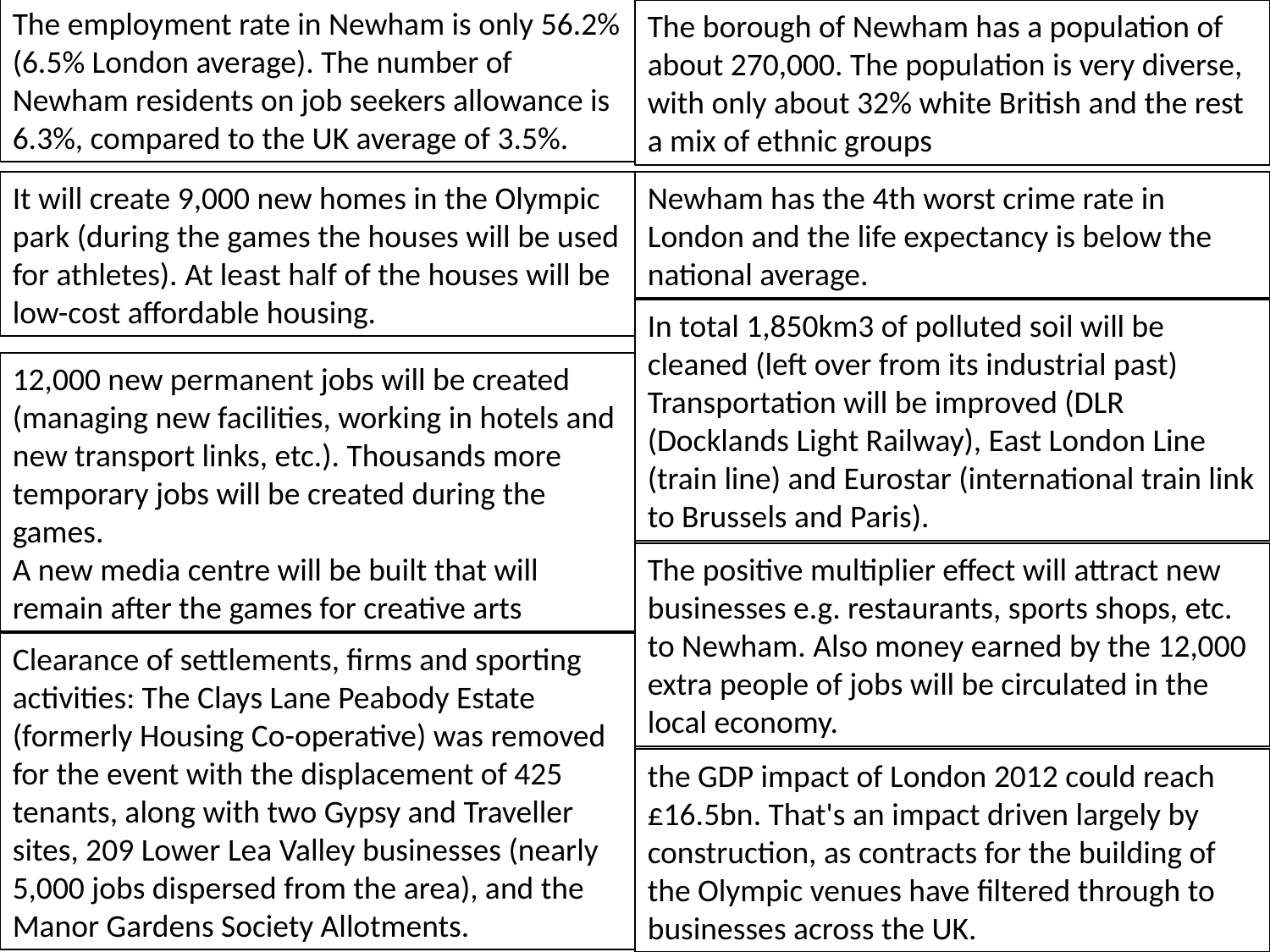

The borough of Newham has a population of about 270,000. The population is very diverse, with only about 32% white British and the rest a mix of ethnic groups
The employment rate in Newham is only 56.2% (6.5% London average). The number of Newham residents on job seekers allowance is 6.3%, compared to the UK average of 3.5%.
It will create 9,000 new homes in the Olympic park (during the games the houses will be used for athletes). At least half of the houses will be low-cost affordable housing.
Newham has the 4th worst crime rate in London and the life expectancy is below the national average.
In total 1,850km3 of polluted soil will be cleaned (left over from its industrial past)
Transportation will be improved (DLR (Docklands Light Railway), East London Line (train line) and Eurostar (international train link to Brussels and Paris).
12,000 new permanent jobs will be created (managing new facilities, working in hotels and new transport links, etc.). Thousands more temporary jobs will be created during the games.
A new media centre will be built that will remain after the games for creative arts
The positive multiplier effect will attract new businesses e.g. restaurants, sports shops, etc. to Newham. Also money earned by the 12,000 extra people of jobs will be circulated in the local economy.
Clearance of settlements, firms and sporting activities: The Clays Lane Peabody Estate (formerly Housing Co-operative) was removed for the event with the displacement of 425 tenants, along with two Gypsy and Traveller sites, 209 Lower Lea Valley businesses (nearly 5,000 jobs dispersed from the area), and the Manor Gardens Society Allotments.
the GDP impact of London 2012 could reach £16.5bn. That's an impact driven largely by construction, as contracts for the building of the Olympic venues have filtered through to businesses across the UK.